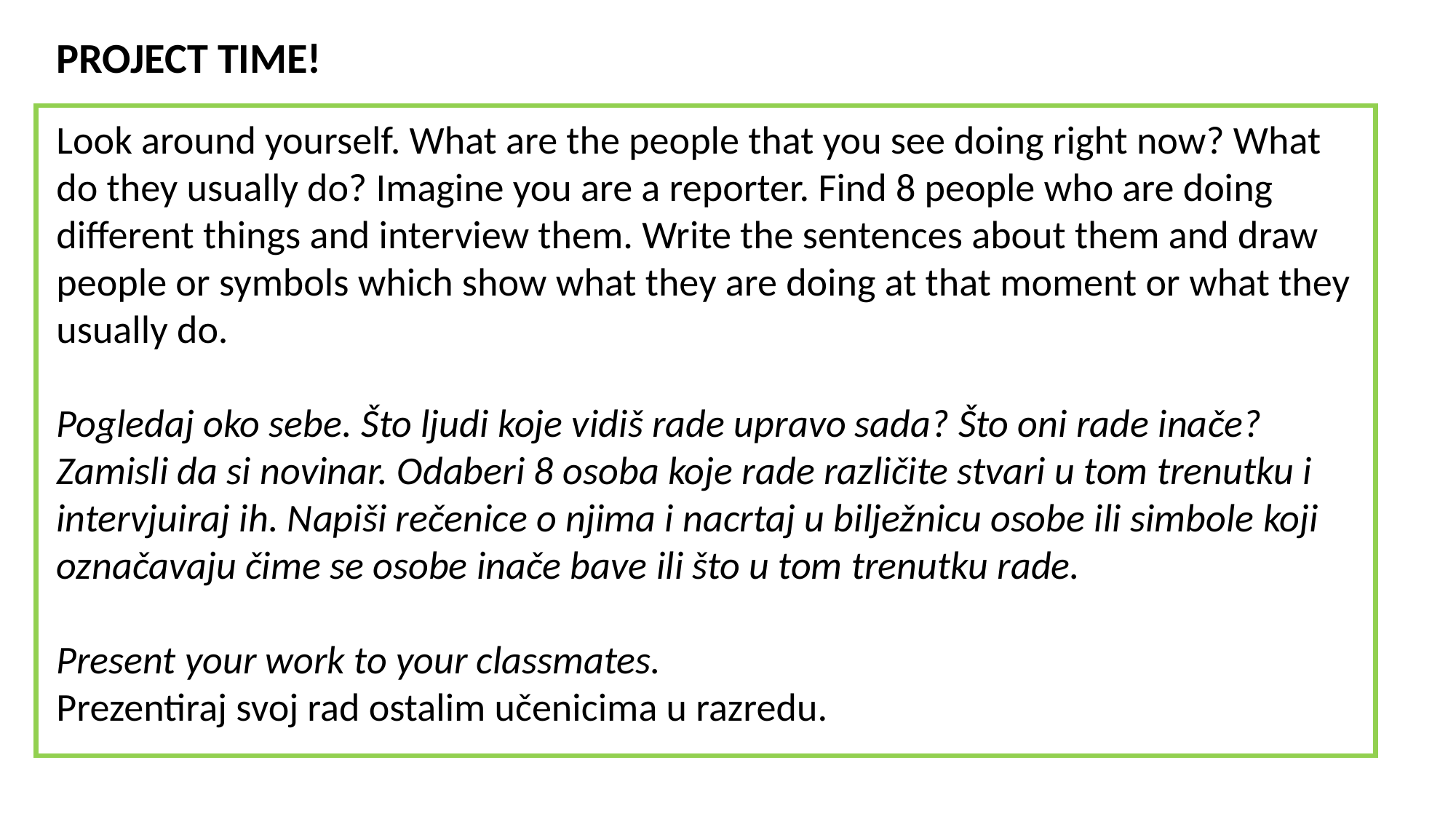

PROJECT TIME!

Look around yourself. What are the people that you see doing right now? What do they usually do? Imagine you are a reporter. Find 8 people who are doing different things and interview them. Write the sentences about them and draw people or symbols which show what they are doing at that moment or what they usually do.

Pogledaj oko sebe. Što ljudi koje vidiš rade upravo sada? Što oni rade inače? Zamisli da si novinar. Odaberi 8 osoba koje rade različite stvari u tom trenutku i intervjuiraj ih. Napiši rečenice o njima i nacrtaj u bilježnicu osobe ili simbole koji označavaju čime se osobe inače bave ili što u tom trenutku rade.

Present your work to your classmates.
Prezentiraj svoj rad ostalim učenicima u razredu.